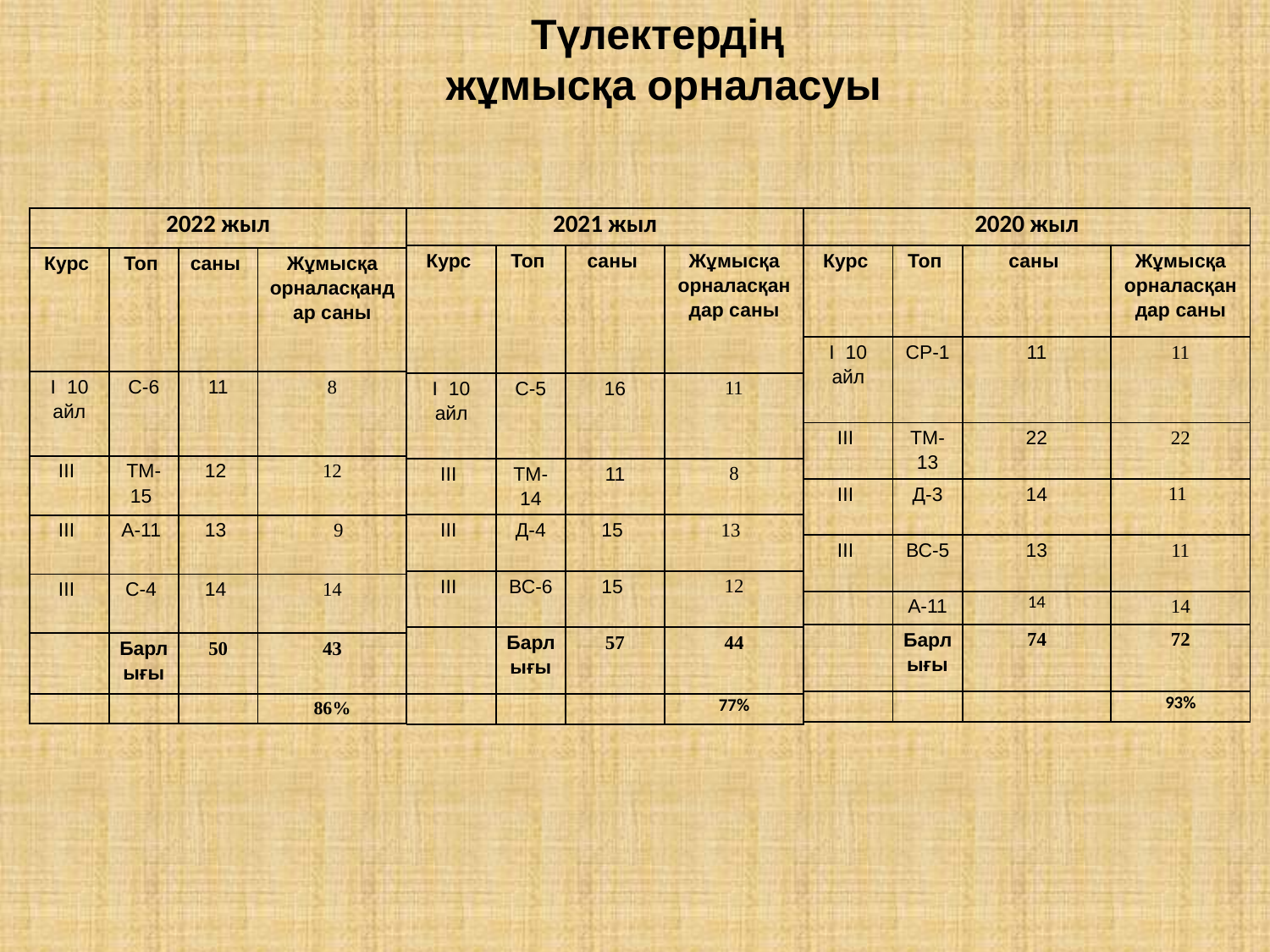

Түлектердің
жұмысқа орналасуы

| 2022 жыл |  |  |  |
| --- | --- | --- | --- |
| Курс | Топ | саны | Жұмысқа орналасқандар саны |
| І 10 айл | С-6 | 11 | 8 |
| ІІІ | ТМ-15 | 12 | 12 |
| ІІІ | А-11 | 13 | 9 |
| ІІІ | С-4 | 14 | 14 |
|  | Барлығы | 50 | 43 |
|  |  |  | 86% |
| 2021 жыл |  |  |  |
| --- | --- | --- | --- |
| Курс | Топ | саны | Жұмысқа орналасқандар саны |
| І 10 айл | С-5 | 16 | 11 |
| ІІІ | ТМ-14 | 11 | 8 |
| ІІІ | Д-4 | 15 | 13 |
| ІІІ | ВС-6 | 15 | 12 |
|  | Барлығы | 57 | 44 |
|  |  |  | 77% |
| 2020 жыл |  |  |  |
| --- | --- | --- | --- |
| Курс | Топ | саны | Жұмысқа орналасқандар саны |
| І 10 айл | СР-1 | 11 | 11 |
| ІІІ | ТМ-13 | 22 | 22 |
| ІІІ | Д-3 | 14 | 11 |
| ІІІ | ВС-5 | 13 | 11 |
|  | А-11 | 14 | 14 |
|  | Барлығы | 74 | 72 |
|  |  |  | 93% |